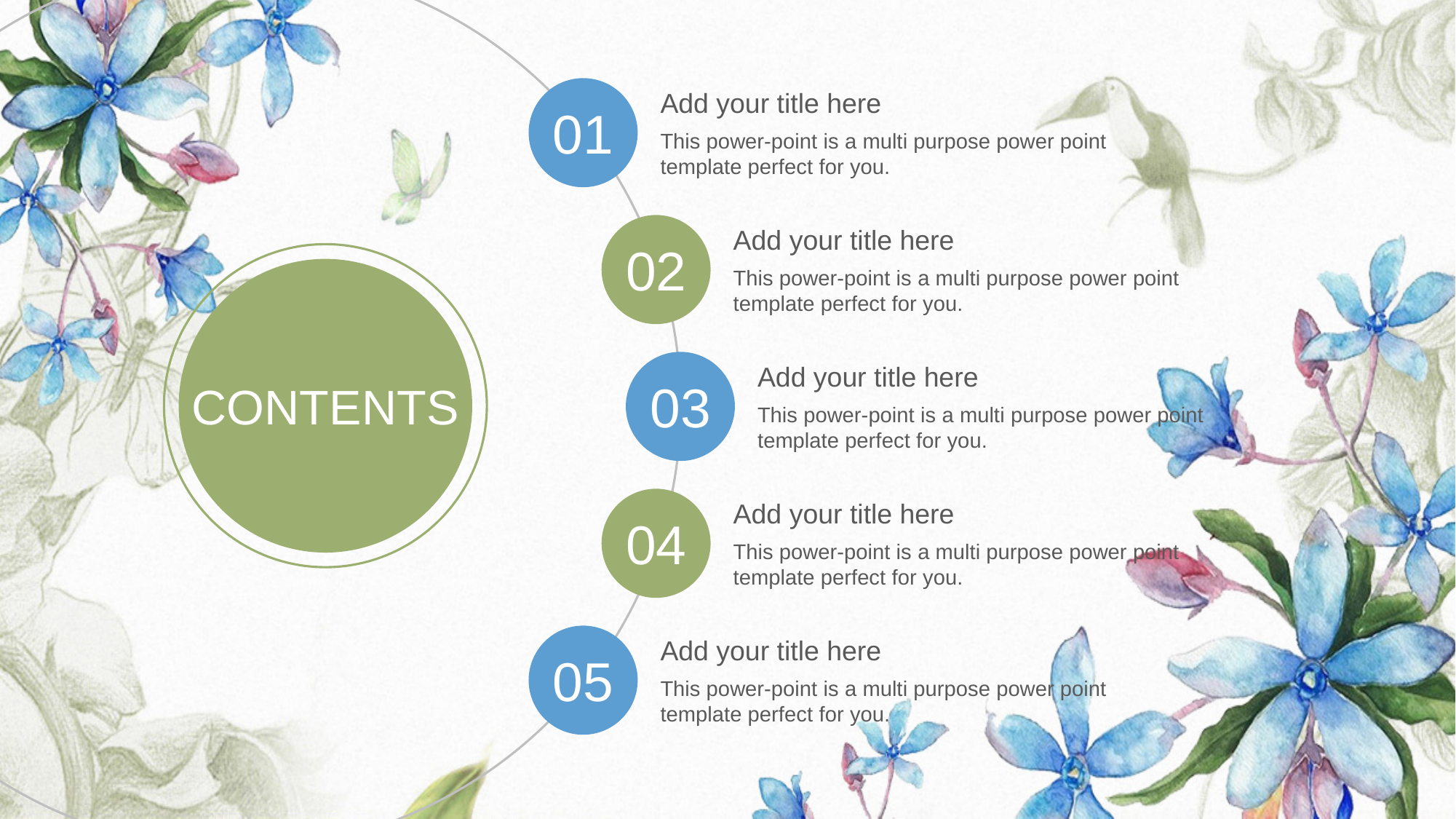

Add your title here
This power-point is a multi purpose power point template perfect for you.
01

Add your title here
This power-point is a multi purpose power point template perfect for you.
02

CONTENTS

Add your title here
This power-point is a multi purpose power point template perfect for you.
03

Add your title here
This power-point is a multi purpose power point template perfect for you.
04

Add your title here
This power-point is a multi purpose power point template perfect for you.
05